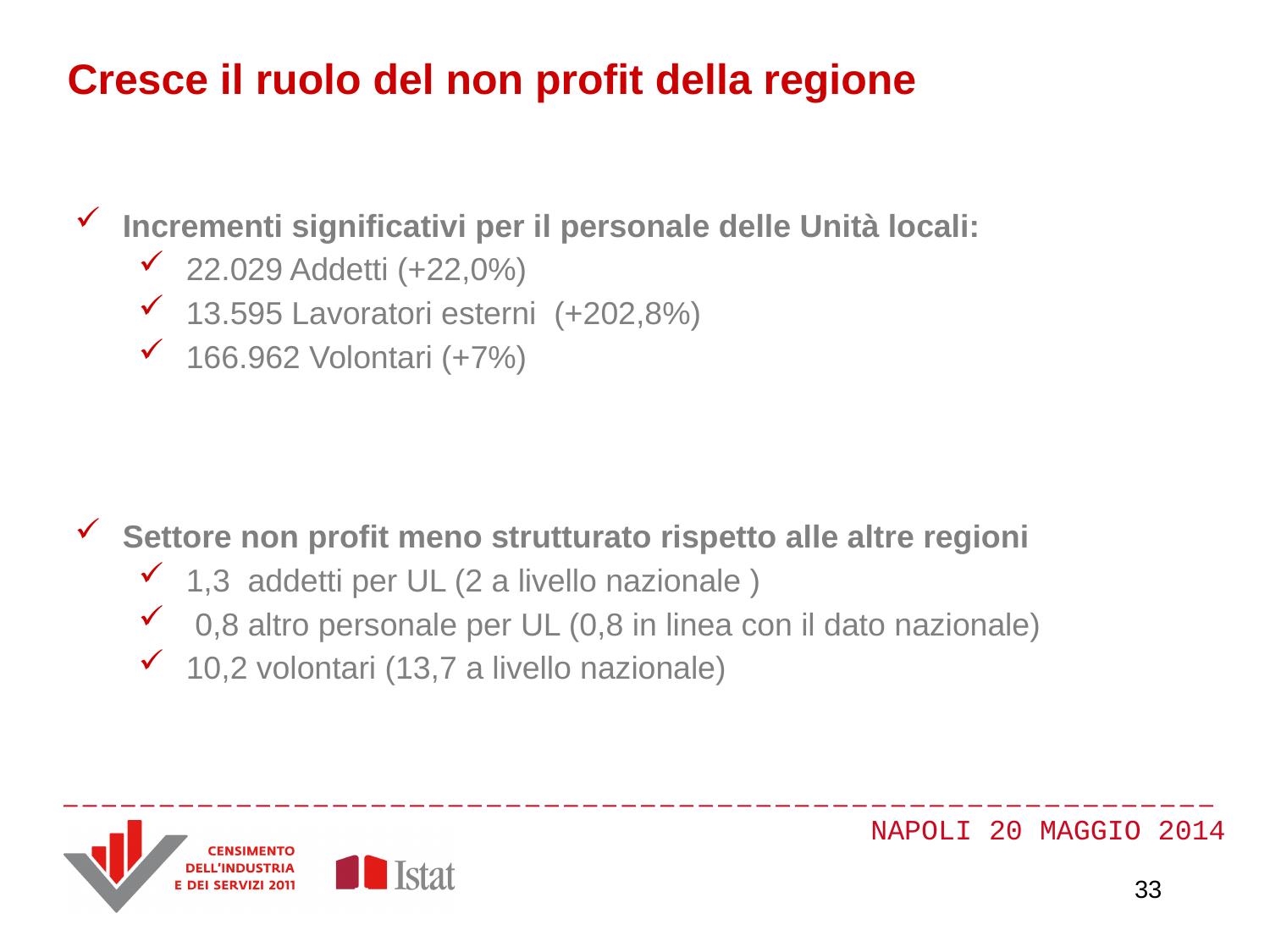

Cresce il ruolo del non profit della regione

Incrementi significativi per il personale delle Unità locali:
22.029 Addetti (+22,0%)
13.595 Lavoratori esterni  (+202,8%)
166.962 Volontari (+7%)

Settore non profit meno strutturato rispetto alle altre regioni
1,3  addetti per UL (2 a livello nazionale )
 0,8 altro personale per UL (0,8 in linea con il dato nazionale)
10,2 volontari (13,7 a livello nazionale)
33